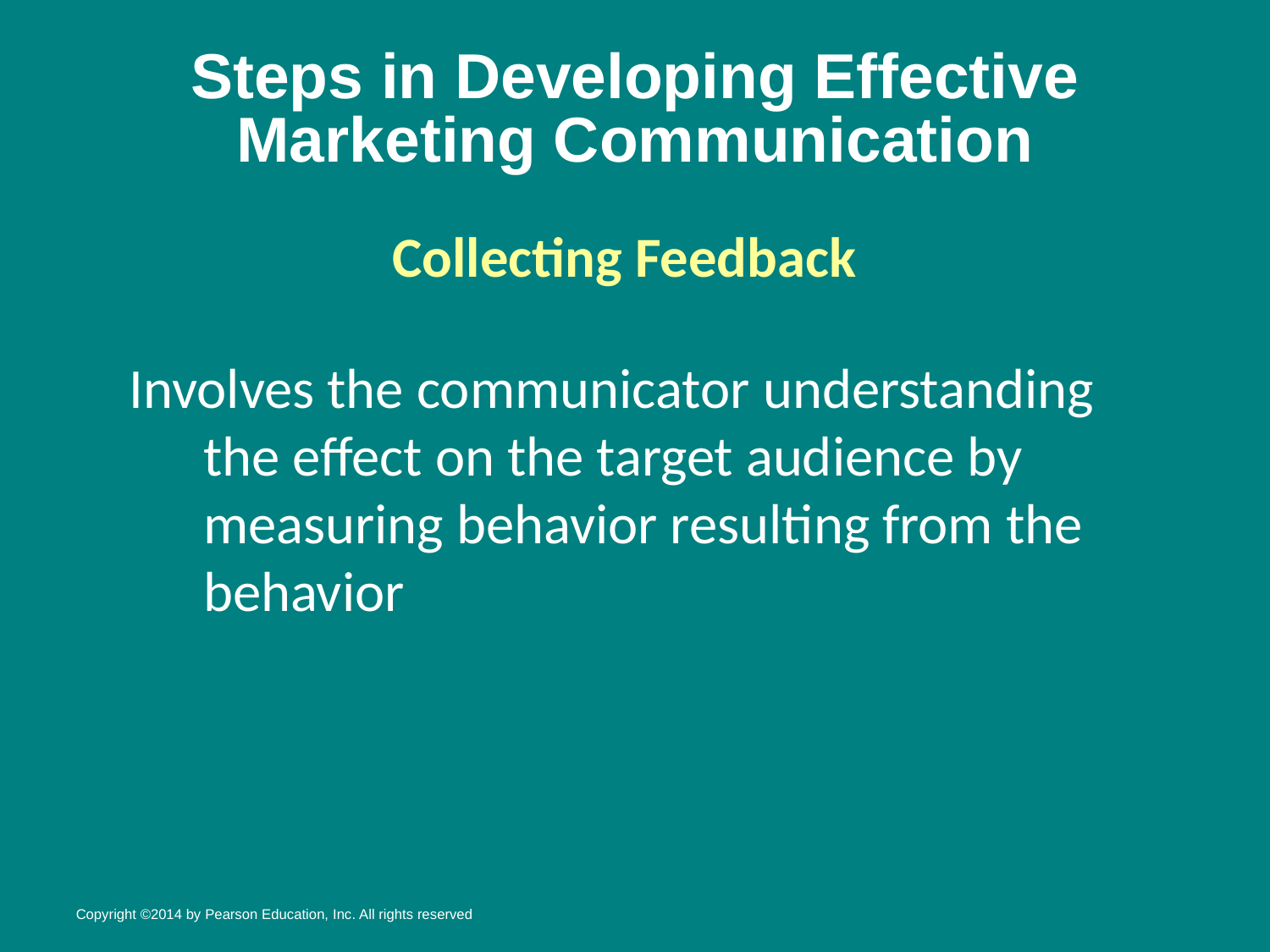

# Steps in Developing Effective Marketing Communication
Collecting Feedback

Involves the communicator understanding the effect on the target audience by measuring behavior resulting from the behavior
Copyright ©2014 by Pearson Education, Inc. All rights reserved